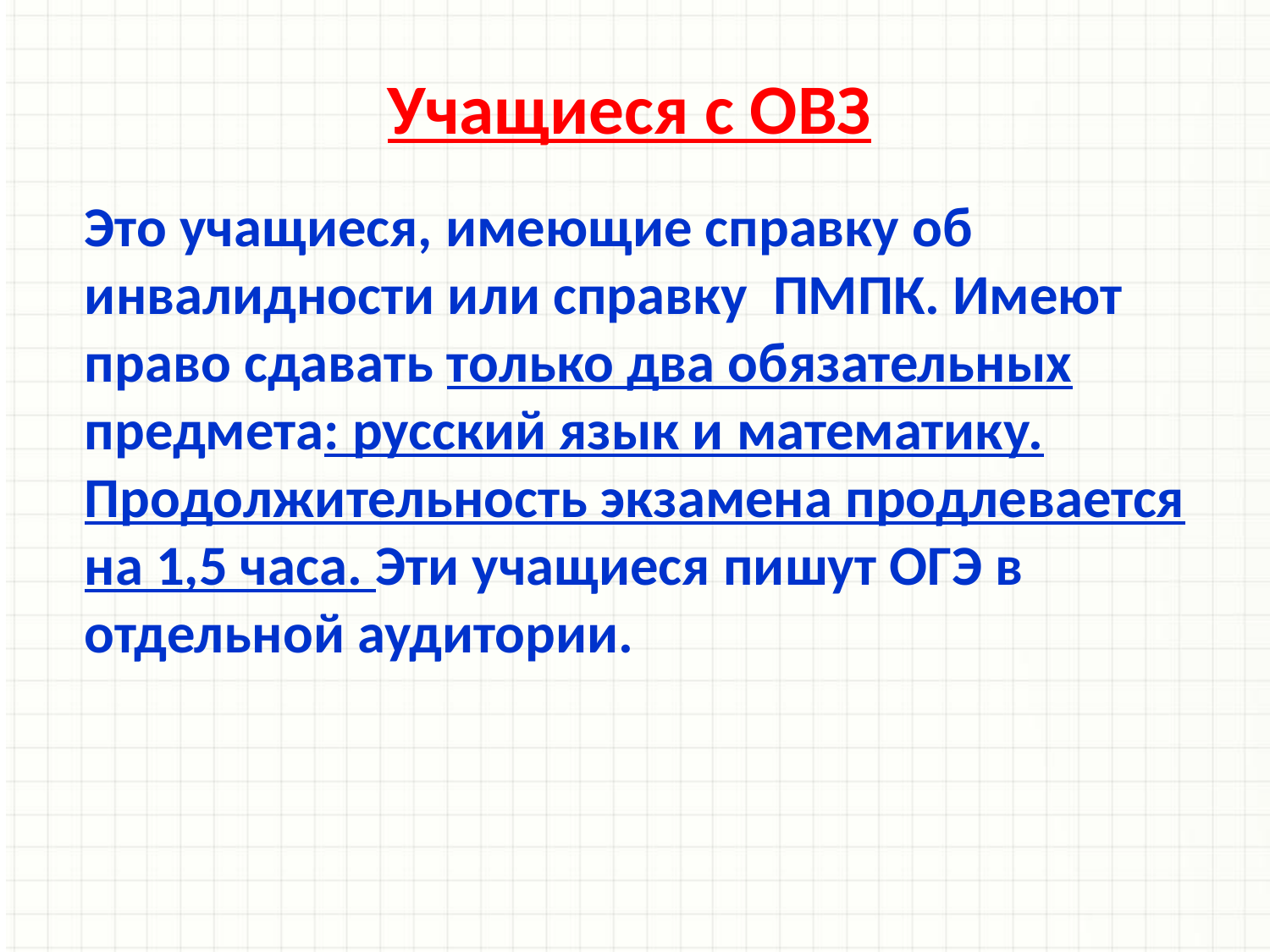

# Учащиеся с ОВЗ
Это учащиеся, имеющие справку об инвалидности или справку  ПМПК. Имеют право сдавать только два обязательных предмета: русский язык и математику. Продолжительность экзамена продлевается на 1,5 часа. Эти учащиеся пишут ОГЭ в отдельной аудитории.